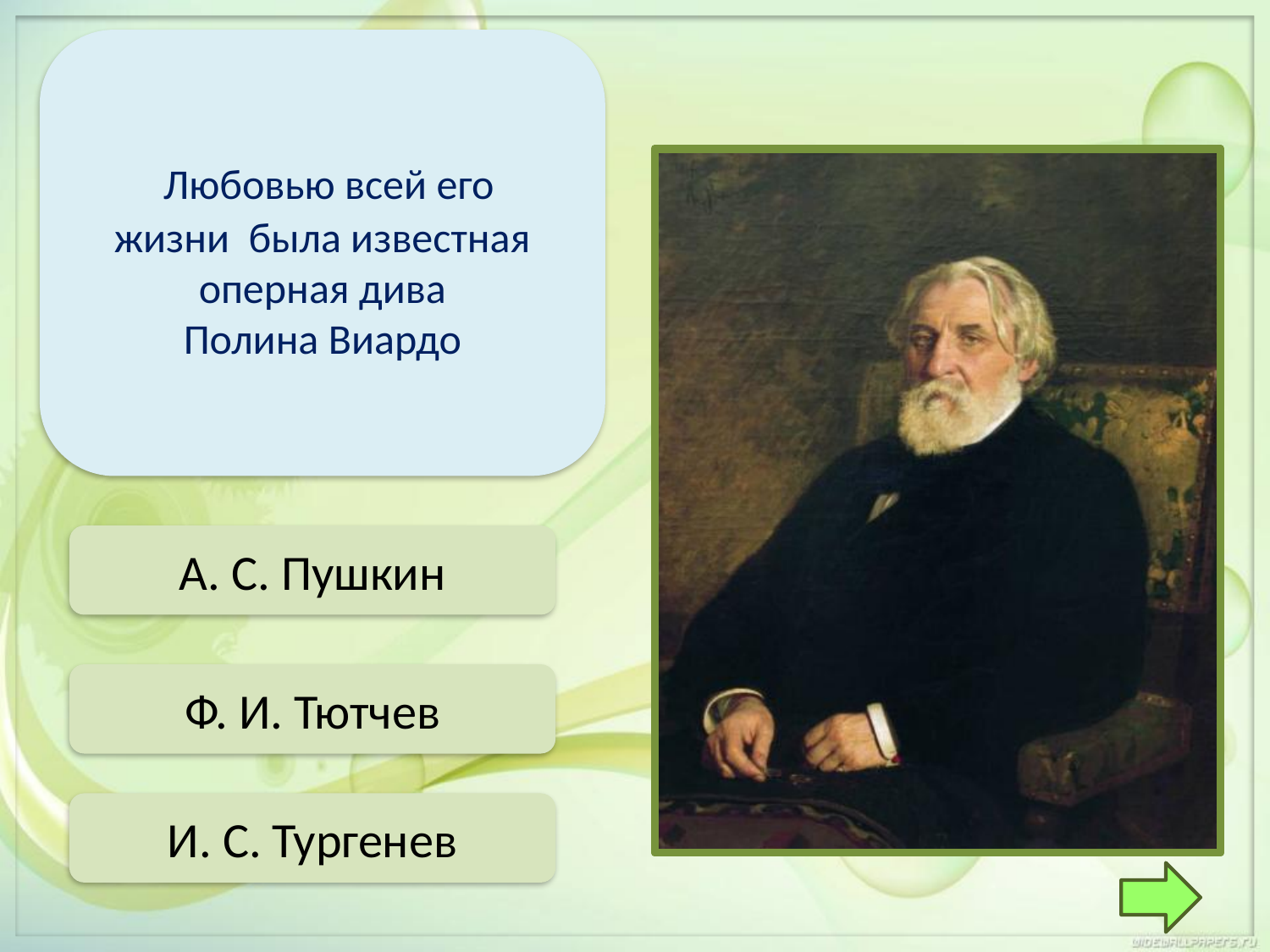

Любовью всей его жизни  была известная оперная дива Полина Виардо

А. С. Пушкин
Ф. И. Тютчев
И. С. Тургенев